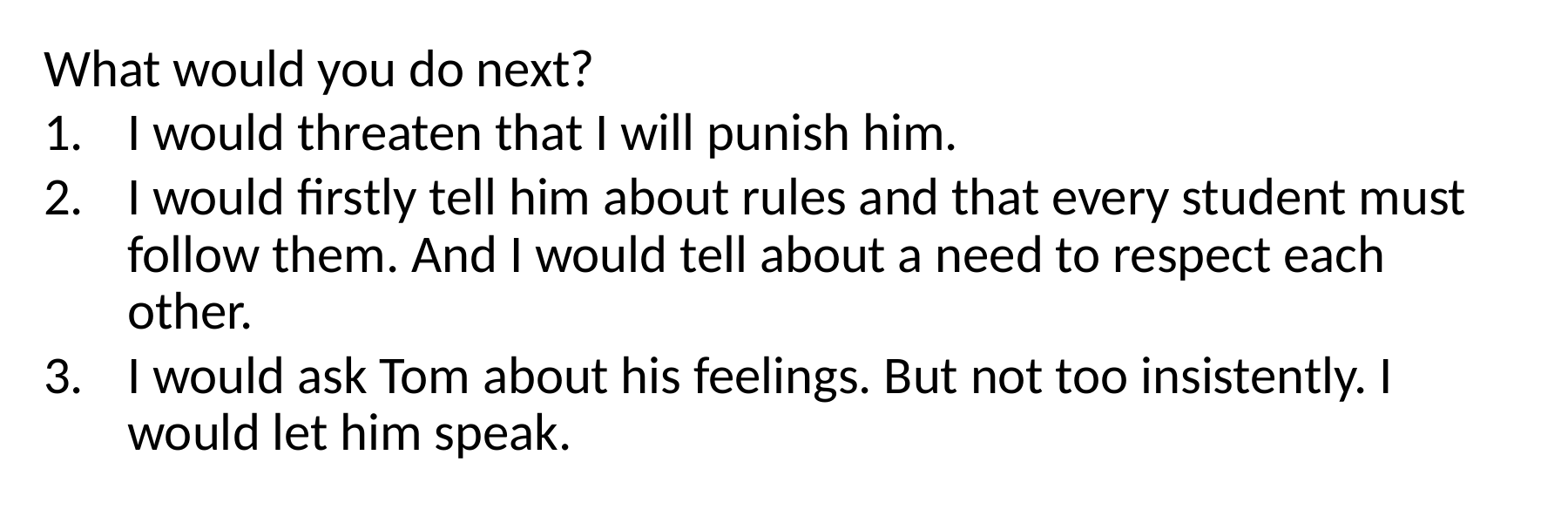

What would you do next?
I would threaten that I will punish him.
I would firstly tell him about rules and that every student must follow them. And I would tell about a need to respect each other.
I would ask Tom about his feelings. But not too insistently. I would let him speak.